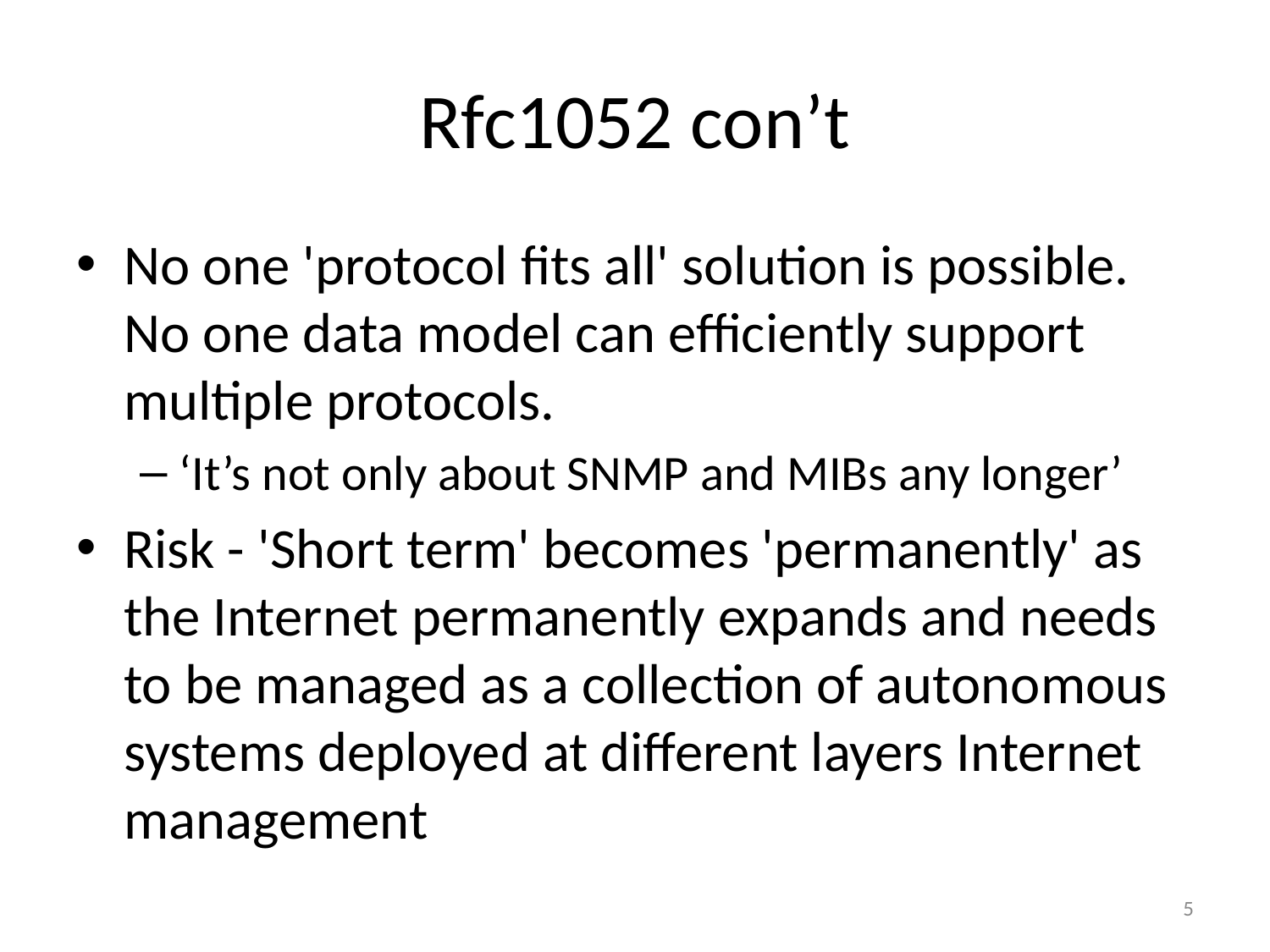

# Rfc1052 con’t
No one 'protocol fits all' solution is possible. No one data model can efficiently support multiple protocols.
‘It’s not only about SNMP and MIBs any longer’
Risk - 'Short term' becomes 'permanently' as the Internet permanently expands and needs to be managed as a collection of autonomous systems deployed at different layers Internet management
5